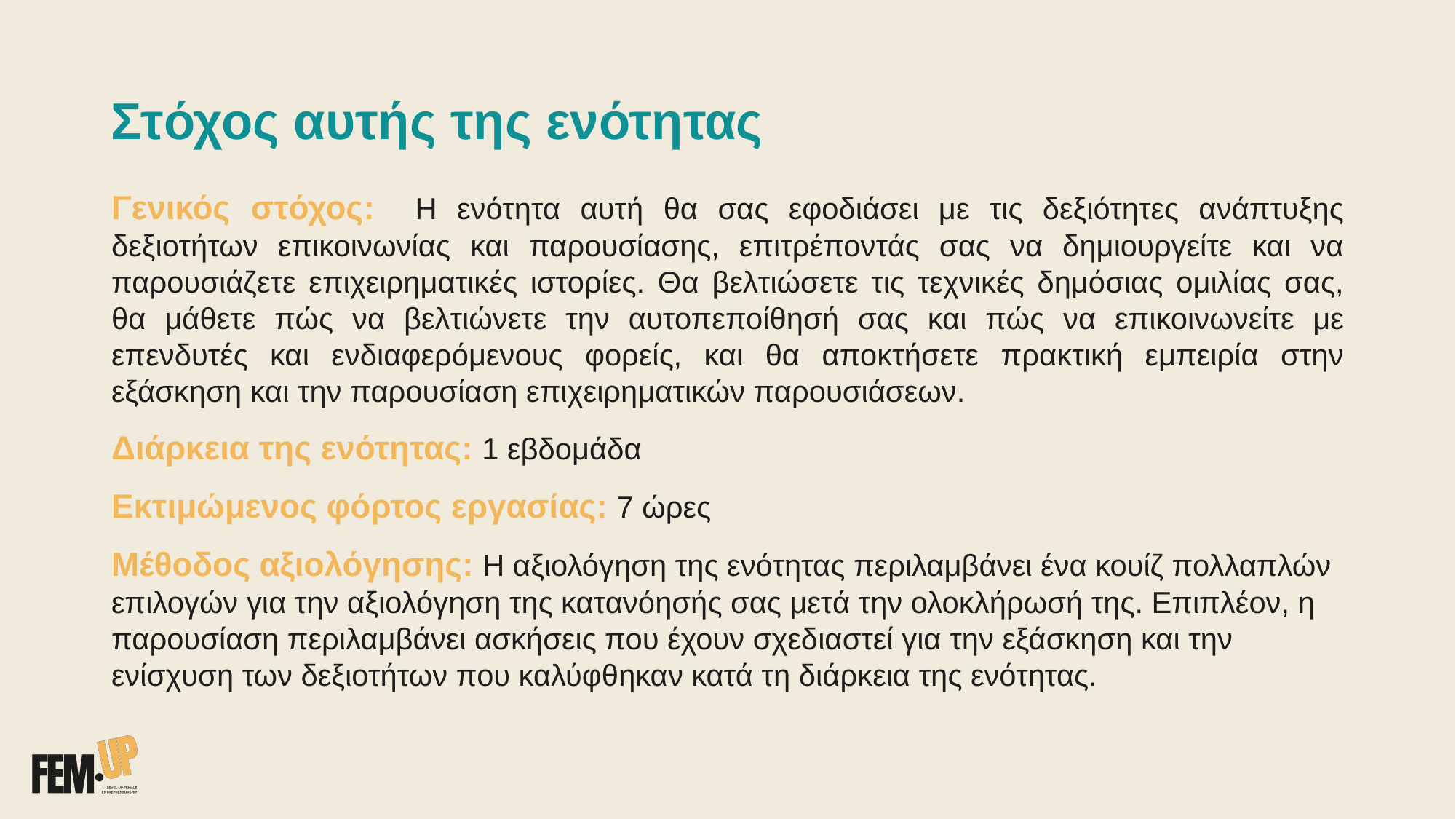

# Στόχος αυτής της ενότητας
Γενικός στόχος:  Η ενότητα αυτή θα σας εφοδιάσει με τις δεξιότητες ανάπτυξης δεξιοτήτων επικοινωνίας και παρουσίασης, επιτρέποντάς σας να δημιουργείτε και να παρουσιάζετε επιχειρηματικές ιστορίες. Θα βελτιώσετε τις τεχνικές δημόσιας ομιλίας σας, θα μάθετε πώς να βελτιώνετε την αυτοπεποίθησή σας και πώς να επικοινωνείτε με επενδυτές και ενδιαφερόμενους φορείς, και θα αποκτήσετε πρακτική εμπειρία στην εξάσκηση και την παρουσίαση επιχειρηματικών παρουσιάσεων.
Διάρκεια της ενότητας: 1 εβδομάδα
Εκτιμώμενος φόρτος εργασίας: 7 ώρες
Μέθοδος αξιολόγησης: Η αξιολόγηση της ενότητας περιλαμβάνει ένα κουίζ πολλαπλών επιλογών για την αξιολόγηση της κατανόησής σας μετά την ολοκλήρωσή της. Επιπλέον, η παρουσίαση περιλαμβάνει ασκήσεις που έχουν σχεδιαστεί για την εξάσκηση και την ενίσχυση των δεξιοτήτων που καλύφθηκαν κατά τη διάρκεια της ενότητας.